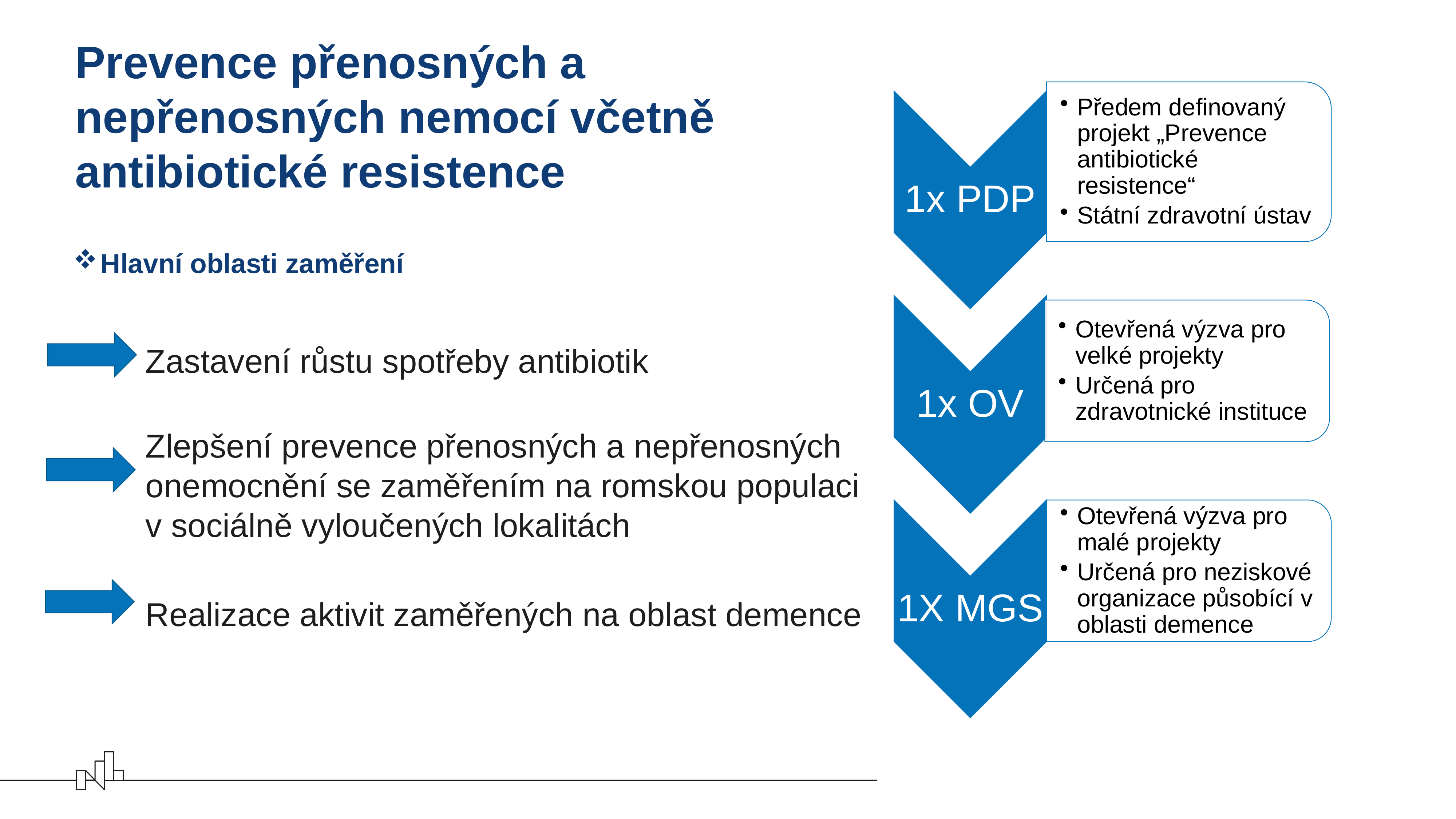

# Prevence přenosných a nepřenosných nemocí včetně antibiotické resistence
1x PDP
Předem definovaný projekt „Prevence antibiotické resistence“
Státní zdravotní ústav
1x OV
Otevřená výzva pro velké projekty
Určená pro zdravotnické instituce
1X MGS
Otevřená výzva pro malé projekty
Určená pro neziskové organizace působící v oblasti demence
Hlavní oblasti zaměření

Zastavení růstu spotřeby antibiotik

Zlepšení prevence přenosných a nepřenosných onemocnění se zaměřením na romskou populaci v sociálně vyloučených lokalitách

Realizace aktivit zaměřených na oblast demence